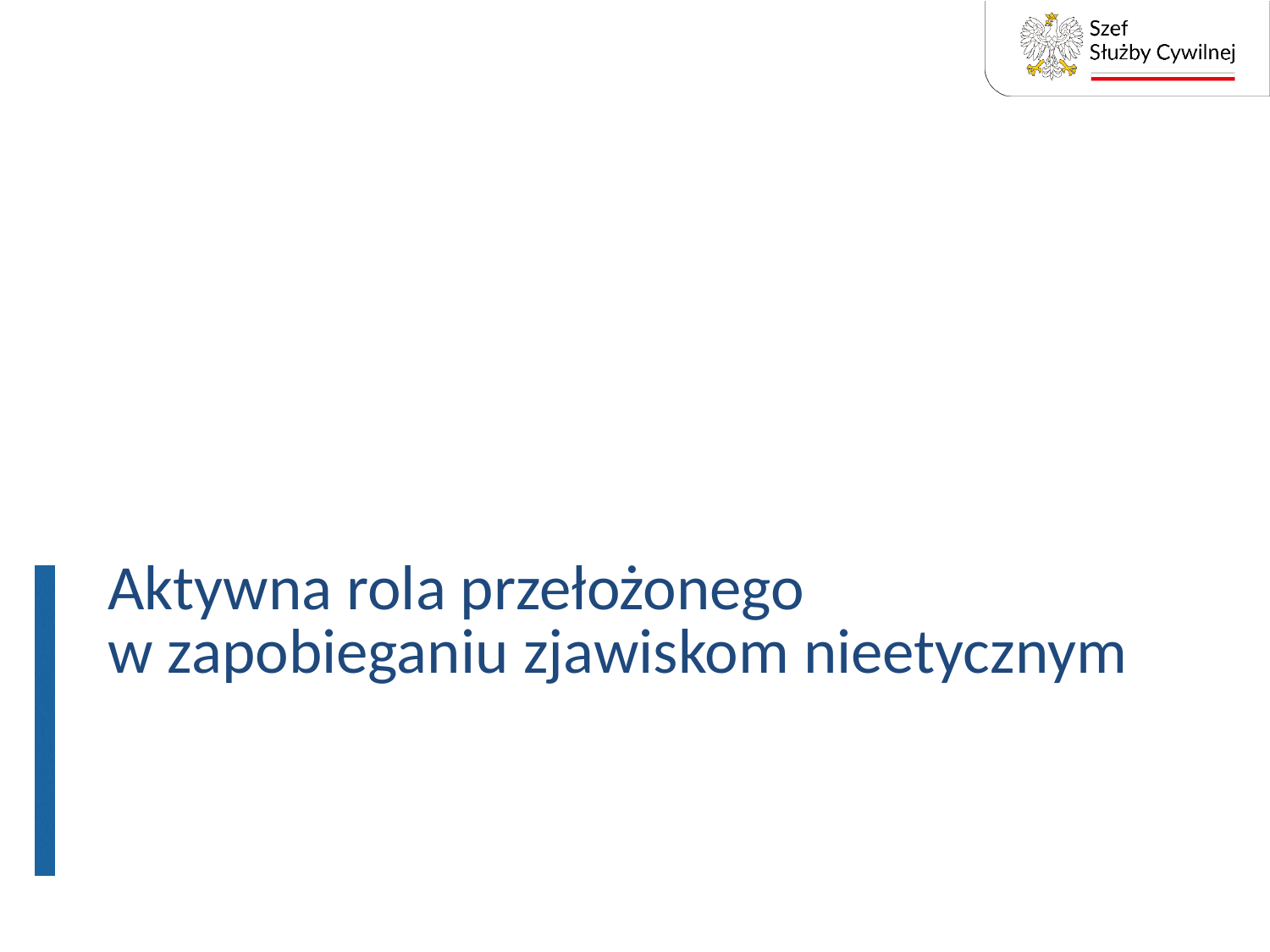

# Aktywna rola przełożonego w zapobieganiu zjawiskom nieetycznym